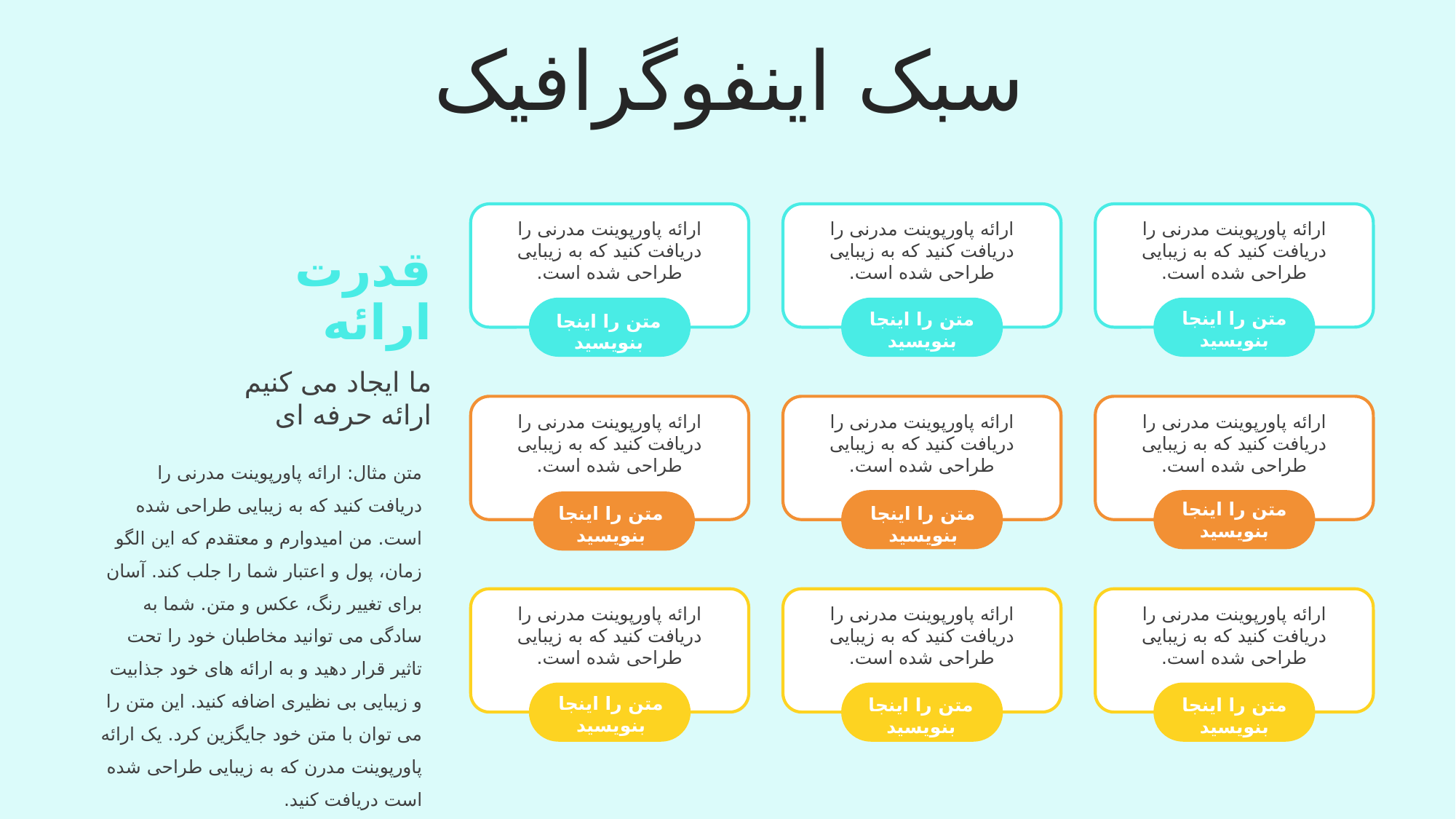

سبک اینفوگرافیک

ارائه پاورپوینت مدرنی را دریافت کنید که به زیبایی طراحی شده است.

متن را اینجا بنویسید

ارائه پاورپوینت مدرنی را دریافت کنید که به زیبایی طراحی شده است.

متن را اینجا بنویسید

ارائه پاورپوینت مدرنی را دریافت کنید که به زیبایی طراحی شده است.

متن را اینجا بنویسید
قدرت
ارائه
ما ایجاد می کنیم
ارائه حرفه ای
متن مثال: ارائه پاورپوینت مدرنی را دریافت کنید که به زیبایی طراحی شده است. من امیدوارم و معتقدم که این الگو زمان، پول و اعتبار شما را جلب کند. آسان برای تغییر رنگ، عکس و متن. شما به سادگی می توانید مخاطبان خود را تحت تاثیر قرار دهید و به ارائه های خود جذابیت و زیبایی بی نظیری اضافه کنید. این متن را می توان با متن خود جایگزین کرد. یک ارائه پاورپوینت مدرن که به زیبایی طراحی شده است دریافت کنید.

ارائه پاورپوینت مدرنی را دریافت کنید که به زیبایی طراحی شده است.

متن را اینجا بنویسید

ارائه پاورپوینت مدرنی را دریافت کنید که به زیبایی طراحی شده است.

متن را اینجا بنویسید

ارائه پاورپوینت مدرنی را دریافت کنید که به زیبایی طراحی شده است.

متن را اینجا بنویسید

ارائه پاورپوینت مدرنی را دریافت کنید که به زیبایی طراحی شده است.

متن را اینجا بنویسید

ارائه پاورپوینت مدرنی را دریافت کنید که به زیبایی طراحی شده است.

متن را اینجا بنویسید

ارائه پاورپوینت مدرنی را دریافت کنید که به زیبایی طراحی شده است.

متن را اینجا بنویسید